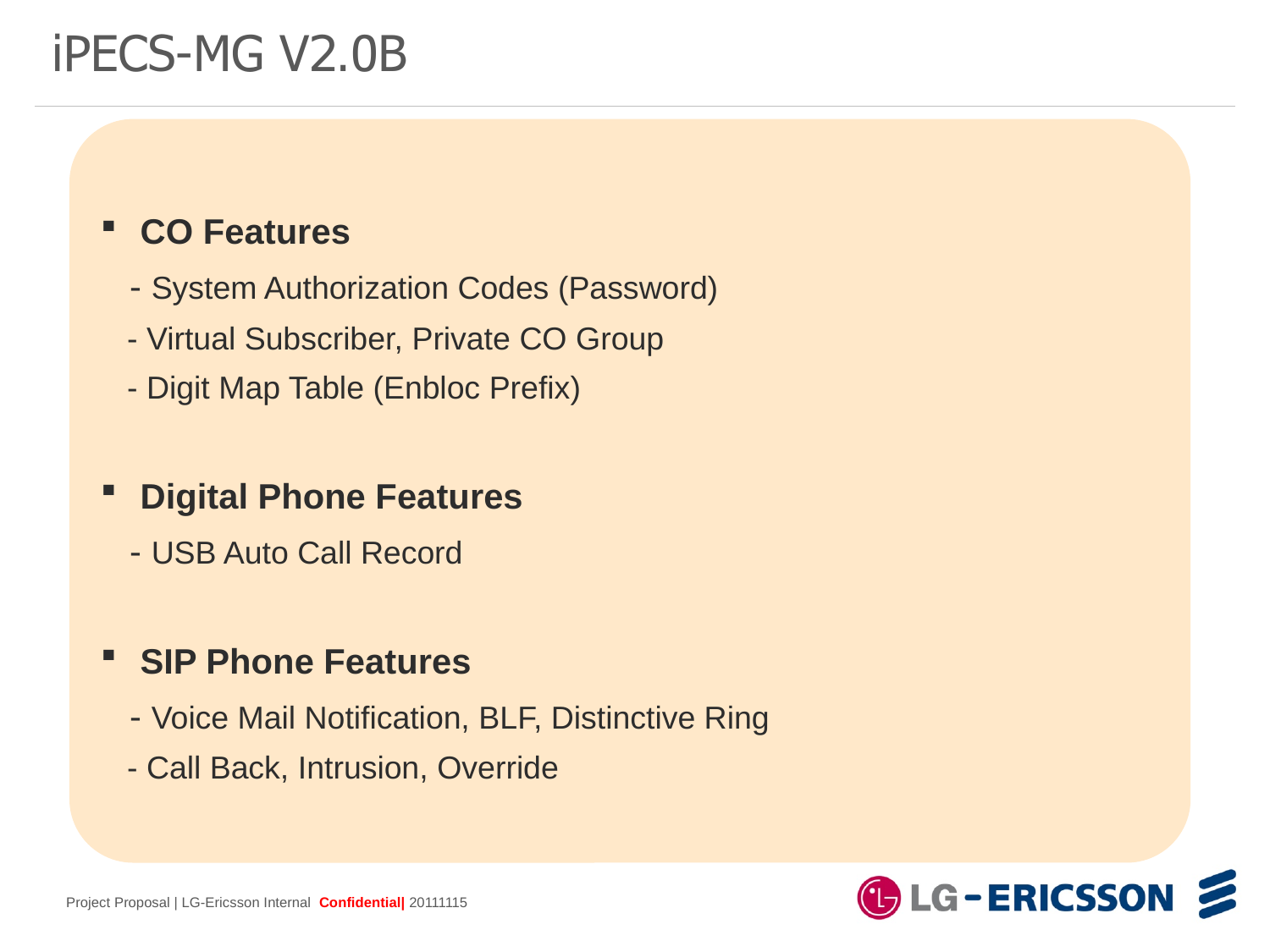

iPECS-MG V2.0B
 CO Features
   - System Authorization Codes (Password)
   - Virtual Subscriber, Private CO Group
   - Digit Map Table (Enbloc Prefix)

 Digital Phone Features
   - USB Auto Call Record

 SIP Phone Features
   - Voice Mail Notification, BLF, Distinctive Ring
   - Call Back, Intrusion, Override